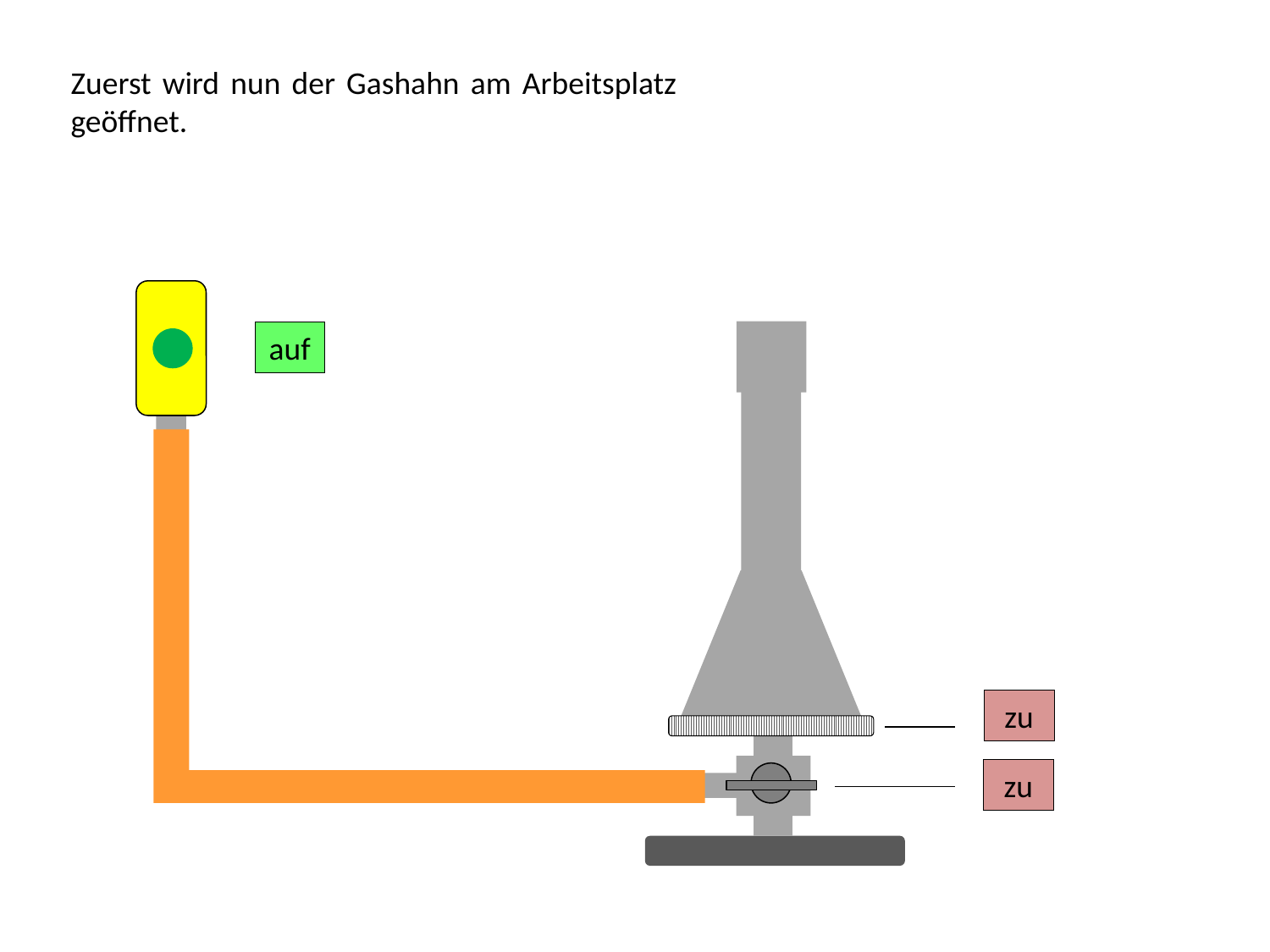

Zuerst wird nun der Gashahn am Arbeitsplatz geöffnet.

auf

zu

zu